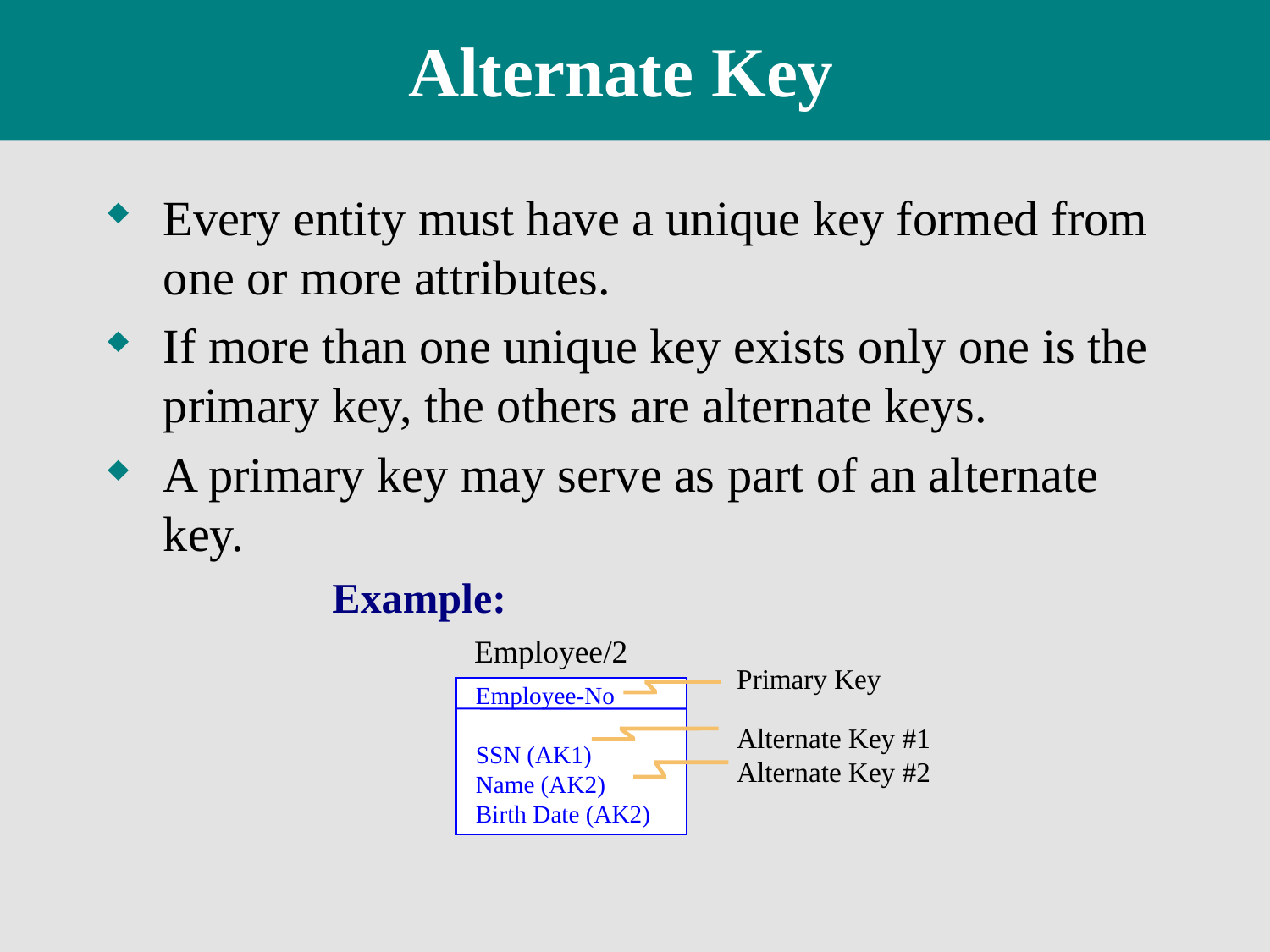

# Alternate Key
Every entity must have a unique key formed from one or more attributes.
If more than one unique key exists only one is the primary key, the others are alternate keys.
A primary key may serve as part of an alternate key.
Example:
Employee/2
Primary Key
Alternate Key #1
Alternate Key #2
Employee-No

SSN (AK1)
Name (AK2)
Birth Date (AK2)